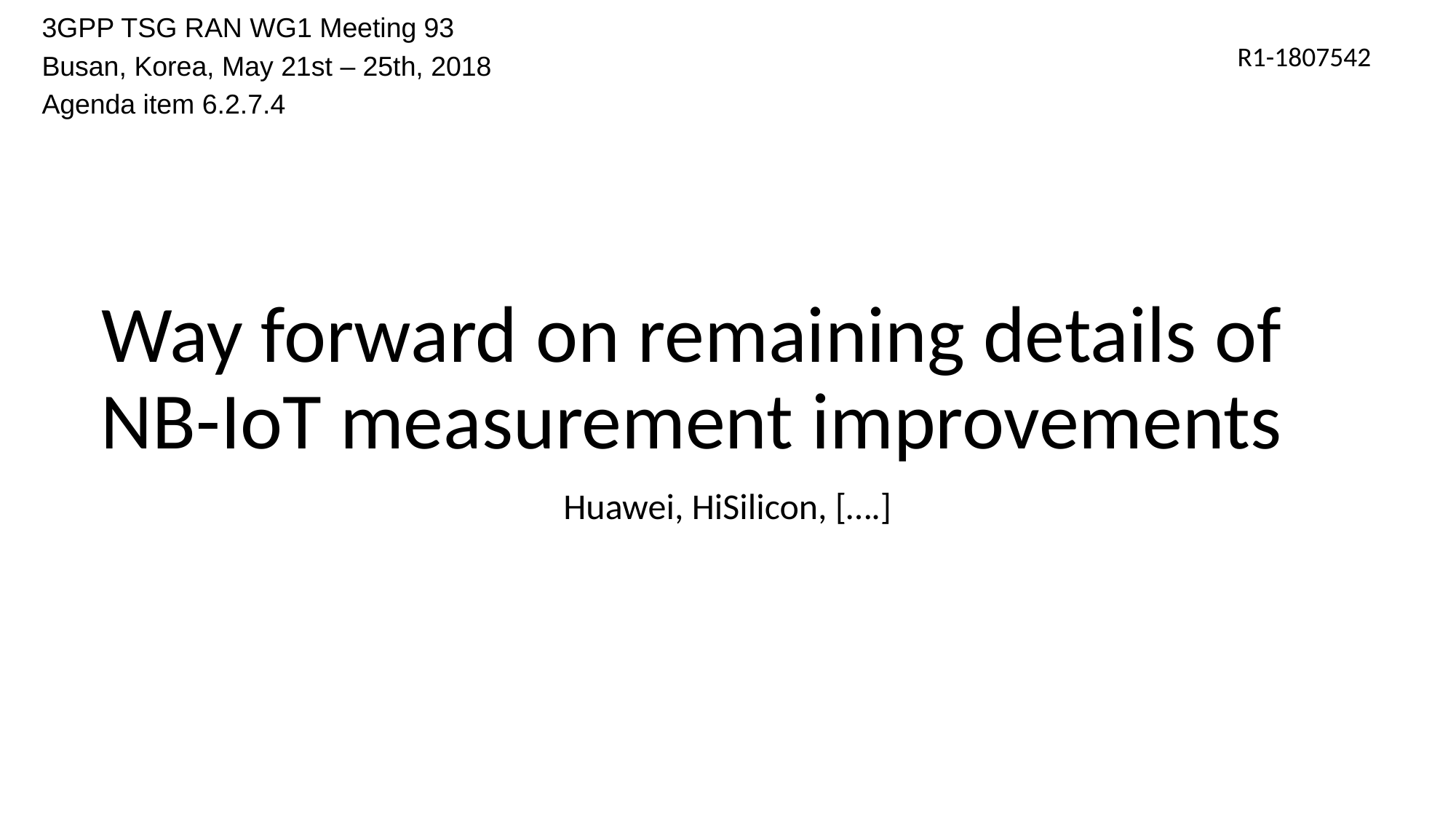

3GPP TSG RAN WG1 Meeting 93
Busan, Korea, May 21st – 25th, 2018
Agenda item 6.2.7.4

R1-1807542
# Way forward on remaining details of NB-IoT measurement improvements
Huawei, HiSilicon, [….]